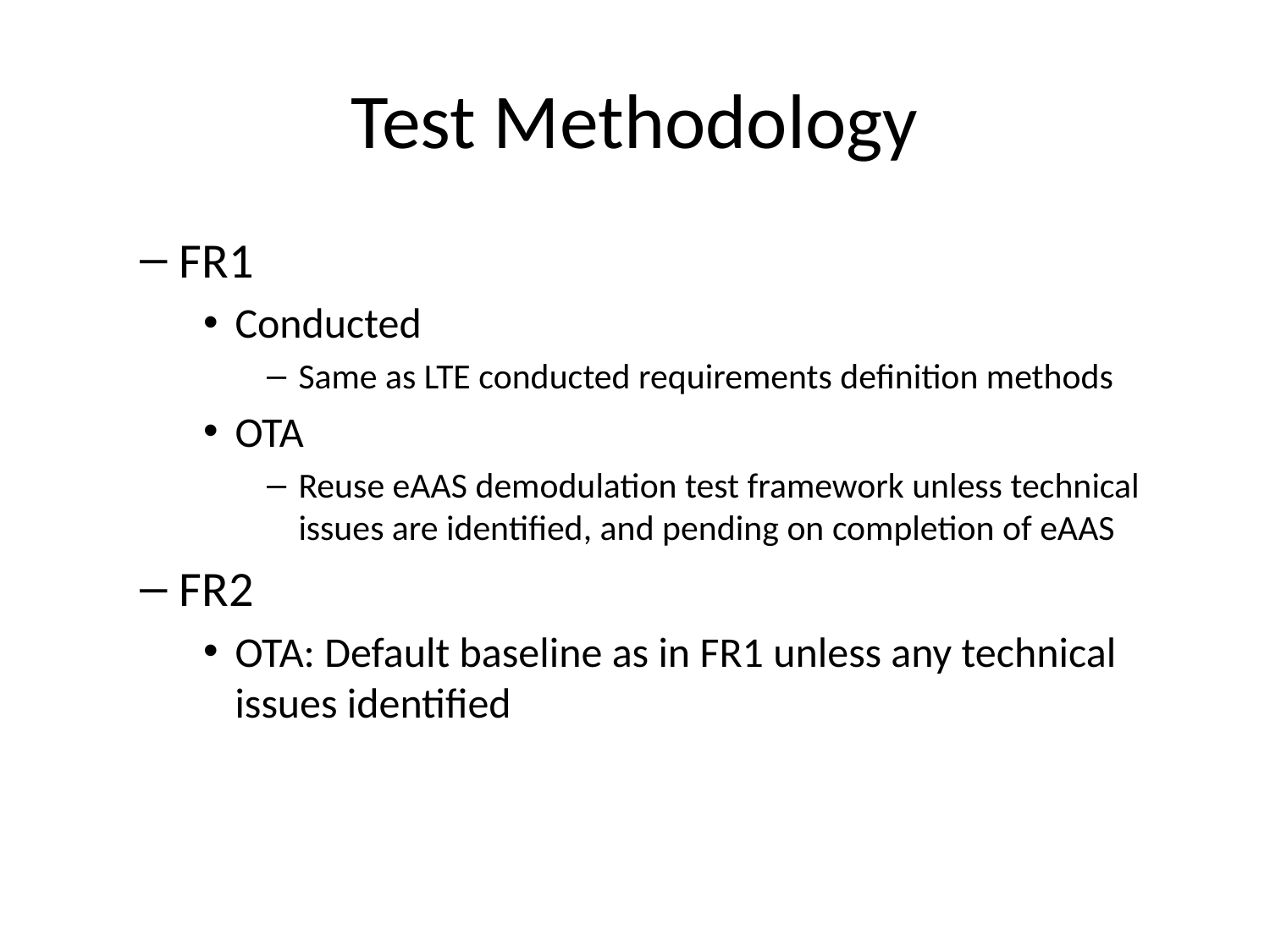

# Test Methodology
FR1
Conducted
Same as LTE conducted requirements definition methods
OTA
Reuse eAAS demodulation test framework unless technical issues are identified, and pending on completion of eAAS
FR2
OTA: Default baseline as in FR1 unless any technical issues identified